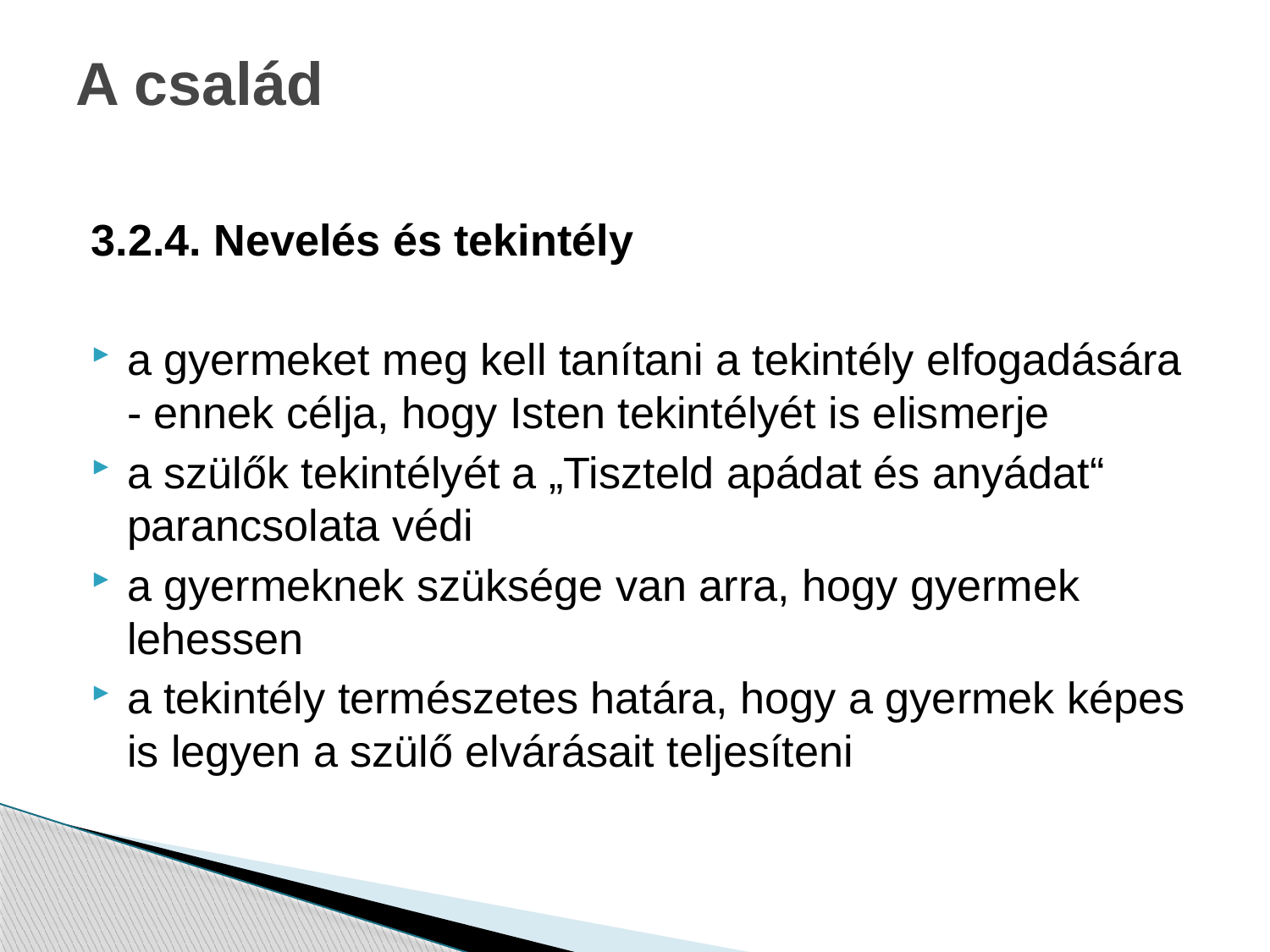

# A család
3.2.4. Nevelés és tekintély

a gyermeket meg kell tanítani a tekintély elfogadására - ennek célja, hogy Isten tekintélyét is elismerje
a szülők tekintélyét a „Tiszteld apádat és anyádat“ parancsolata védi
a gyermeknek szüksége van arra, hogy gyermek lehessen
a tekintély természetes határa, hogy a gyermek képes is legyen a szülő elvárásait teljesíteni